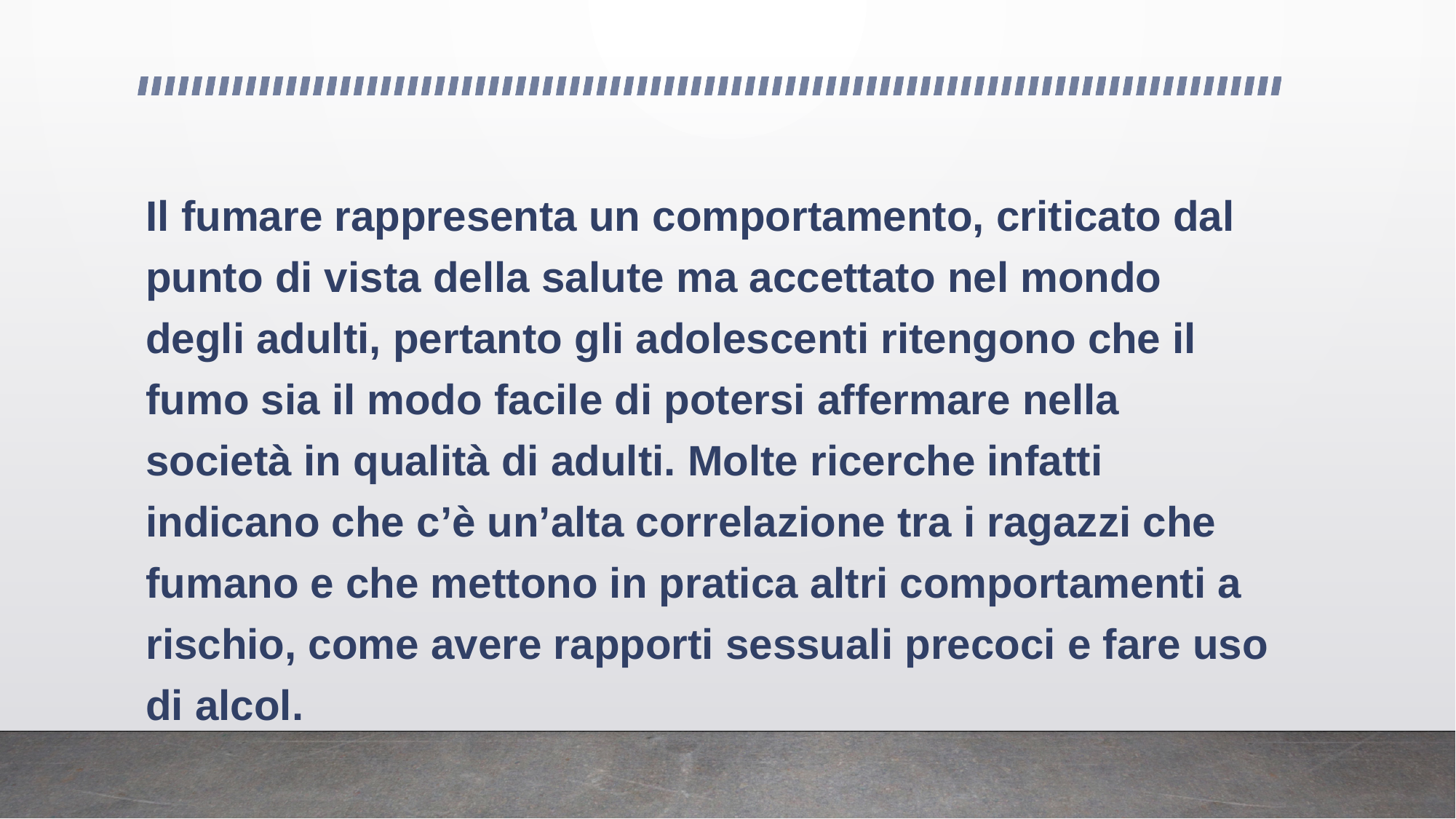

#
Il fumare rappresenta un comportamento, criticato dal punto di vista della salute ma accettato nel mondo degli adulti, pertanto gli adolescenti ritengono che il fumo sia il modo facile di potersi affermare nella società in qualità di adulti. Molte ricerche infatti indicano che c’è un’alta correlazione tra i ragazzi che fumano e che mettono in pratica altri comportamenti a rischio, come avere rapporti sessuali precoci e fare uso di alcol.